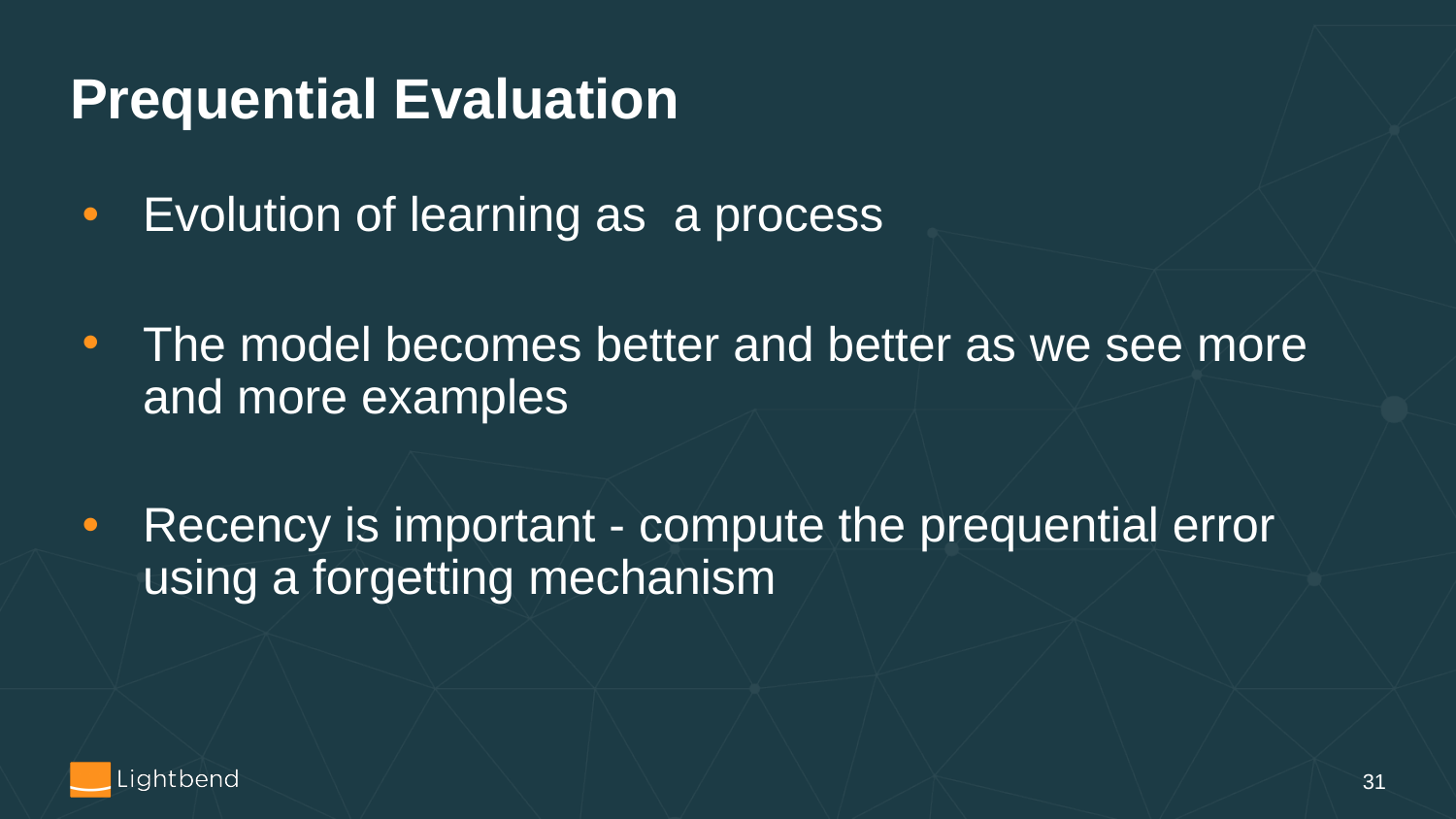

# Prequential Evaluation
Evolution of learning as  a process

The model becomes better and better as we see more and more examples

Recency is important - compute the prequential error using a forgetting mechanism
31